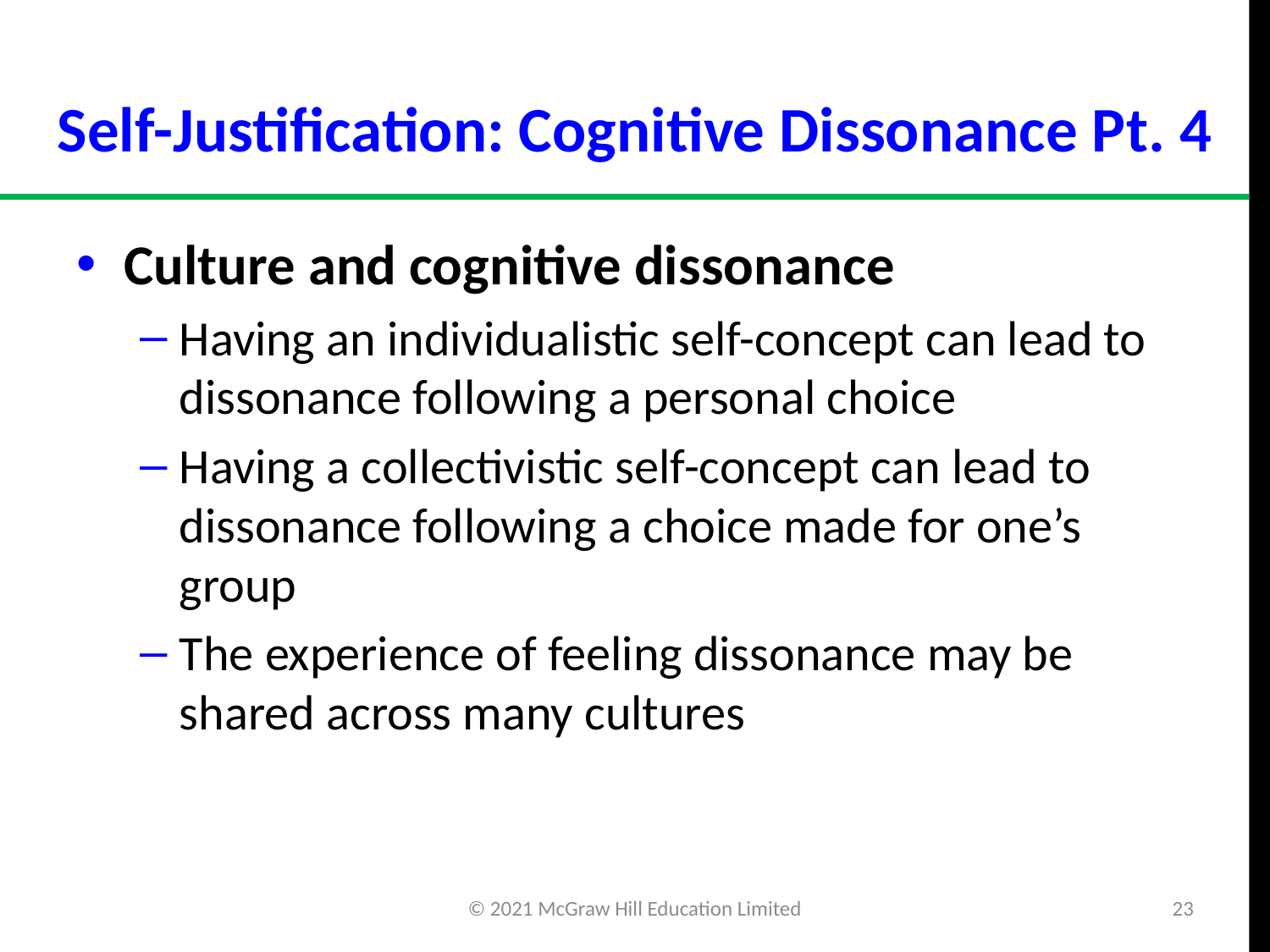

# Self-Justification: Cognitive Dissonance Pt. 4
Culture and cognitive dissonance
Having an individualistic self-concept can lead to dissonance following a personal choice
Having a collectivistic self-concept can lead to dissonance following a choice made for one’s group
The experience of feeling dissonance may be shared across many cultures

© 2021 McGraw Hill Education Limited
23